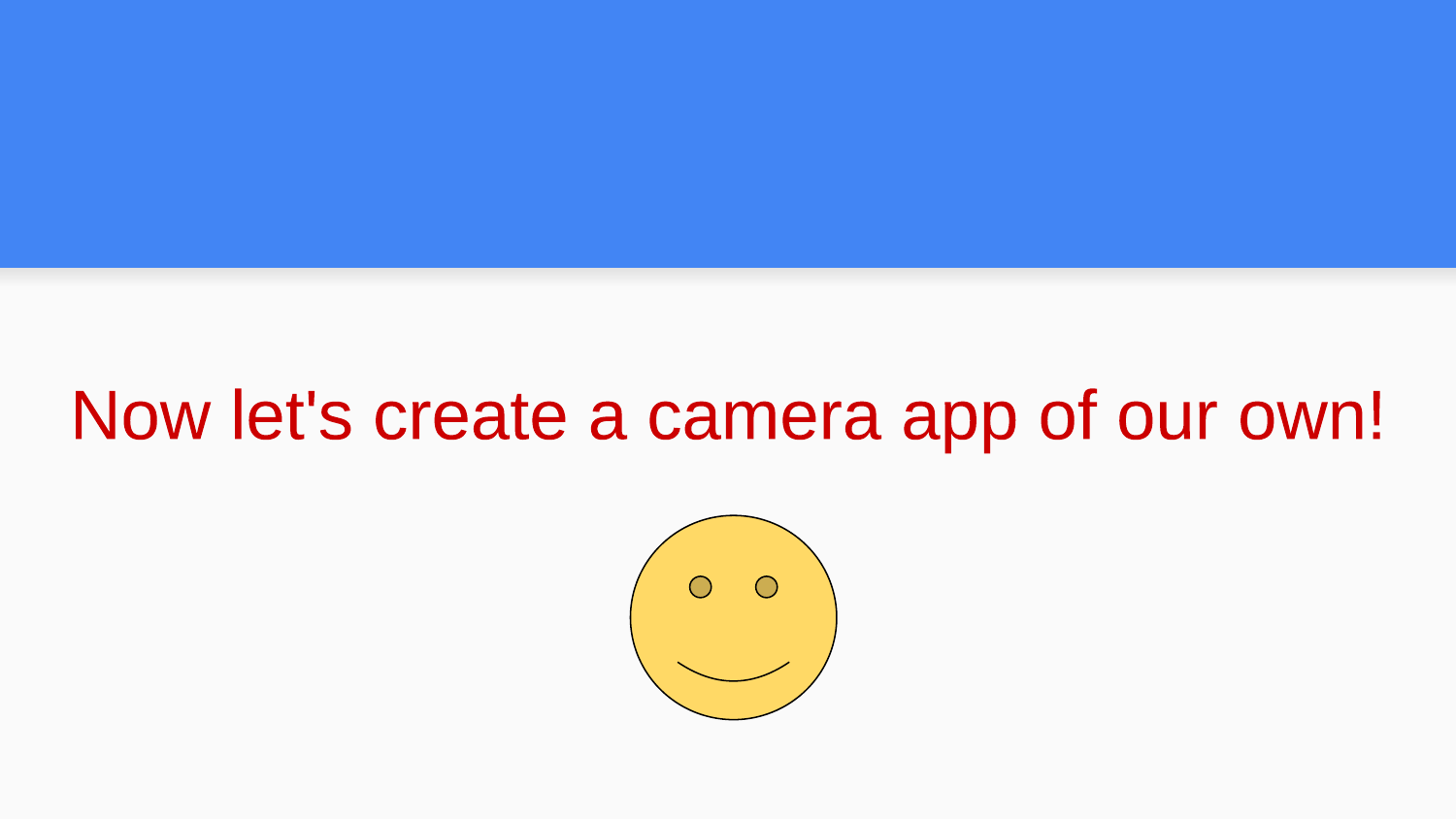

Now let's create a camera app of our own!